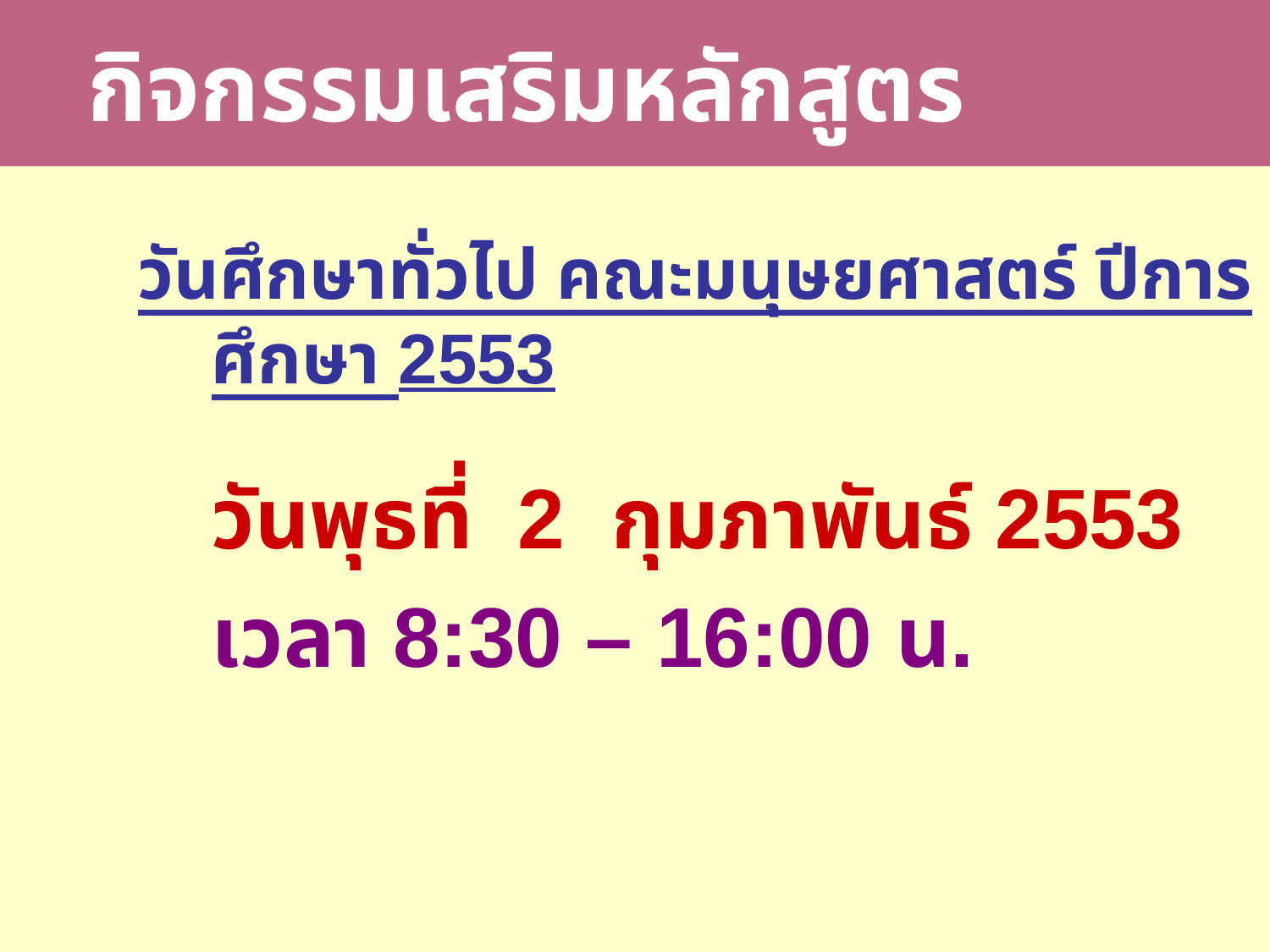

กิจกรรมเสริมหลักสูตร

วันศึกษาทั่วไป คณะมนุษยศาสตร์ ปีการศึกษา 2553

	วันพุธที่  2  กุมภาพันธ์ 2553
	เวลา 8:30 – 16:00 น.